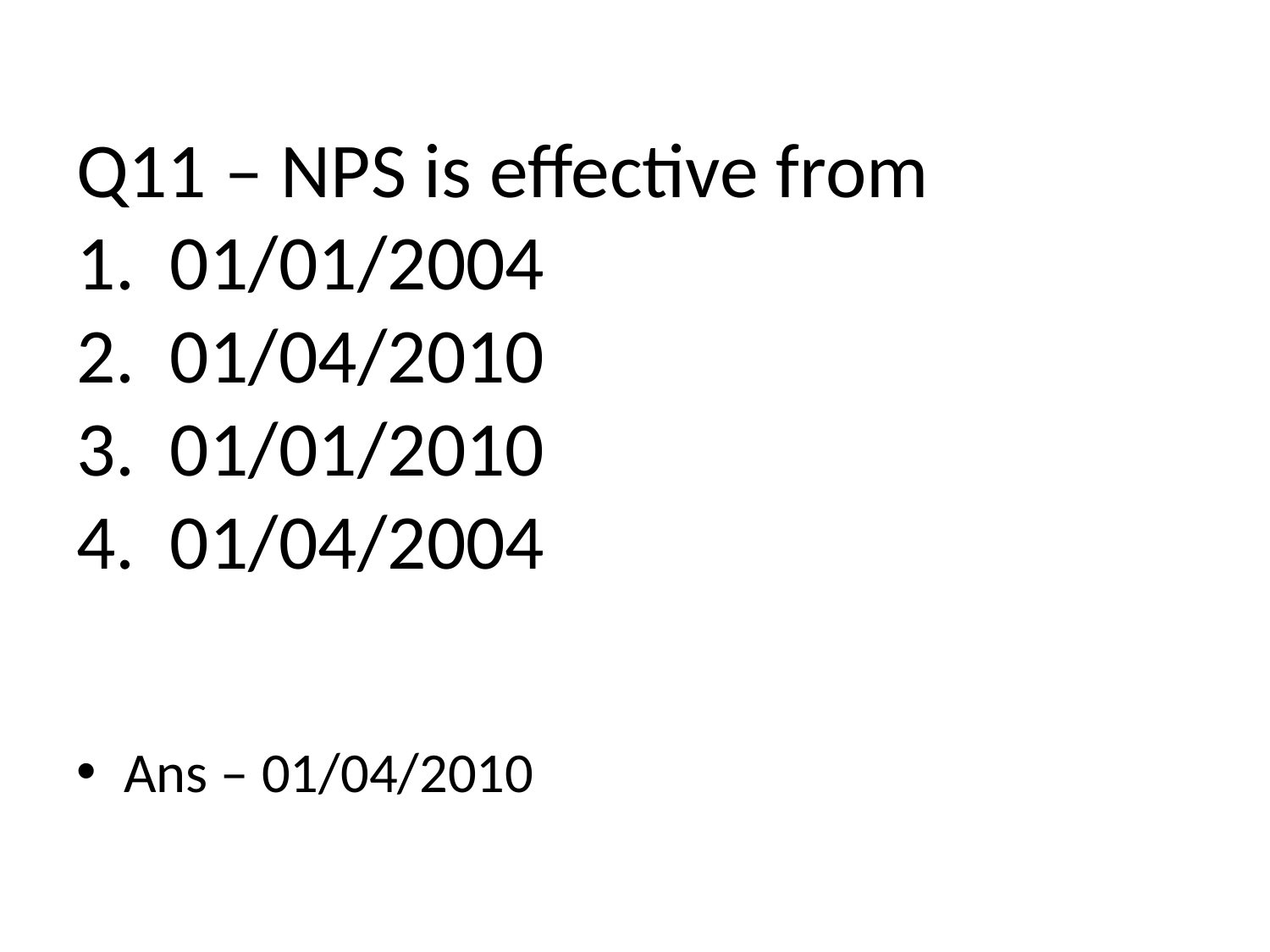

# Q11 – NPS is effective from 1.  01/01/2004 2.  01/04/2010 3.  01/01/2010 4.  01/04/2004
Ans – 01/04/2010